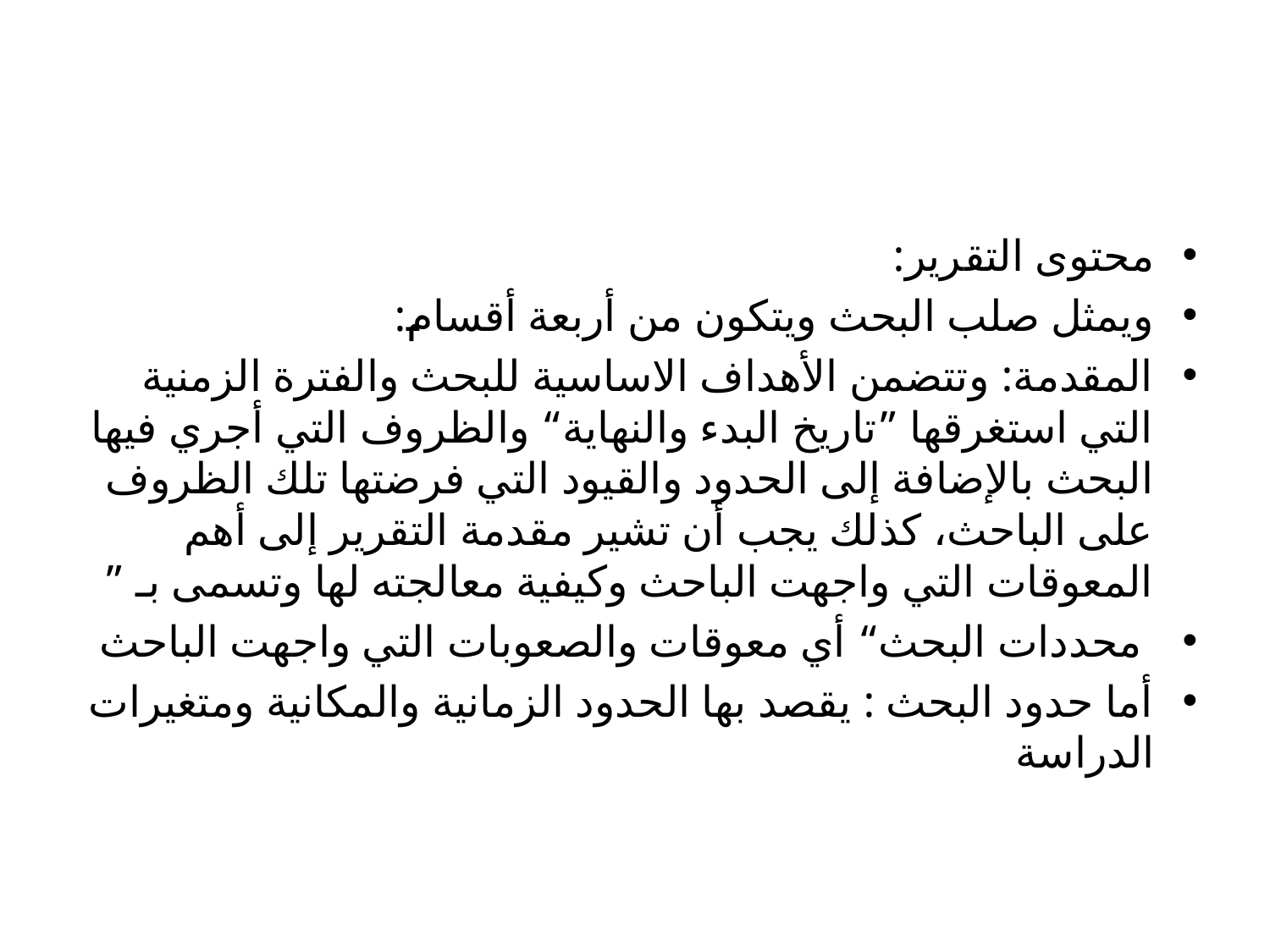

#
محتوى التقرير:
ويمثل صلب البحث ويتكون من أربعة أقسام:
المقدمة: وتتضمن الأهداف الاساسية للبحث والفترة الزمنية التي استغرقها ”تاريخ البدء والنهاية“ والظروف التي أجري فيها البحث بالإضافة إلى الحدود والقيود التي فرضتها تلك الظروف على الباحث، كذلك يجب أن تشير مقدمة التقرير إلى أهم المعوقات التي واجهت الباحث وكيفية معالجته لها وتسمى بـ ”
 محددات البحث“ أي معوقات والصعوبات التي واجهت الباحث
أما حدود البحث : يقصد بها الحدود الزمانية والمكانية ومتغيرات الدراسة